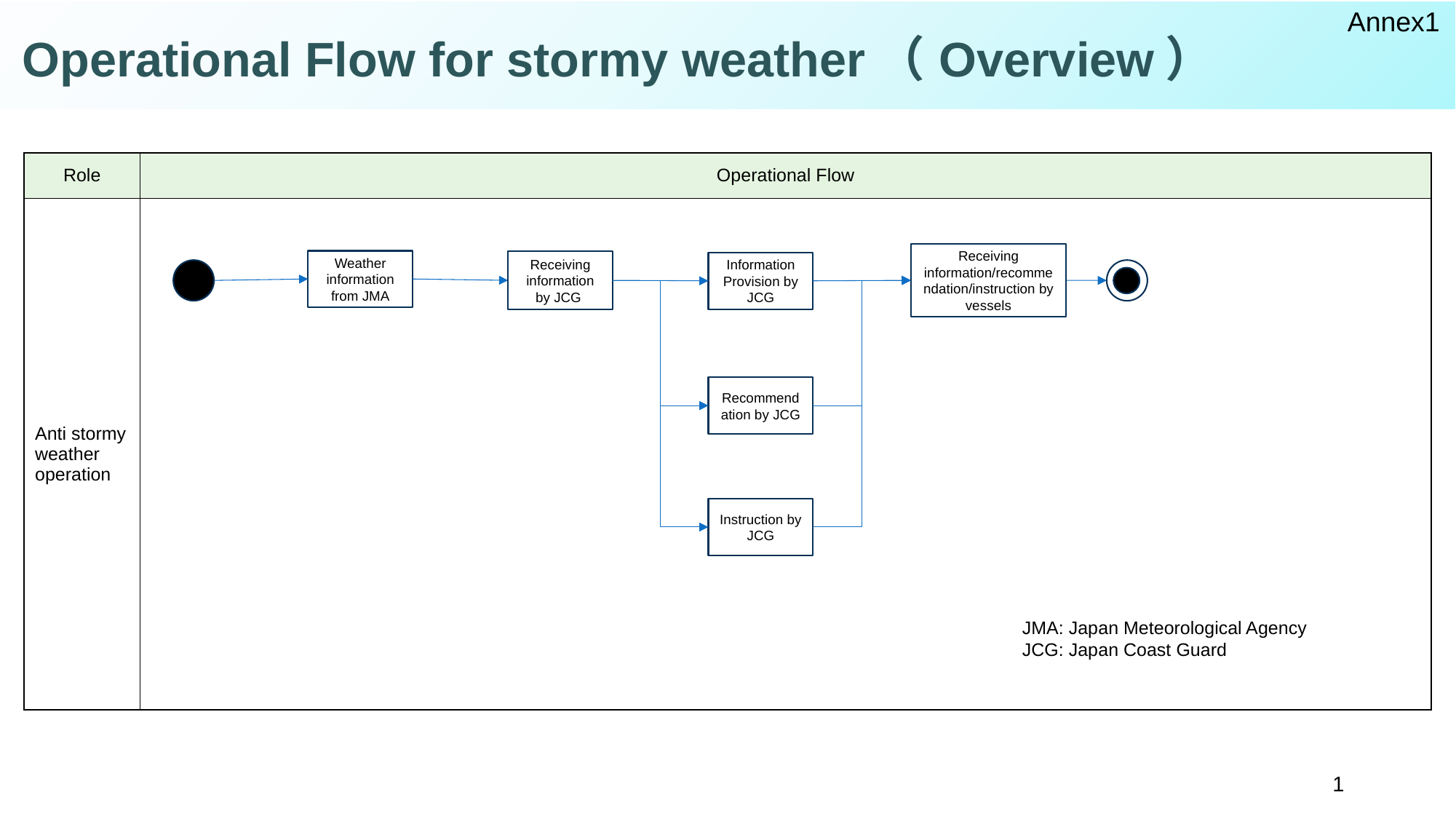

# Operational Flow for stormy weather（Overview）
| Role | Operational Flow |
| --- | --- |
| Anti stormy weather operation |  |
Receiving information/recommendation/instruction by vessels
Weather information
from JMA
Receiving information by JCG
Information Provision by JCG

Recommendation by JCG
Instruction by JCG
JMA: Japan Meteorological Agency
JCG: Japan Coast Guard